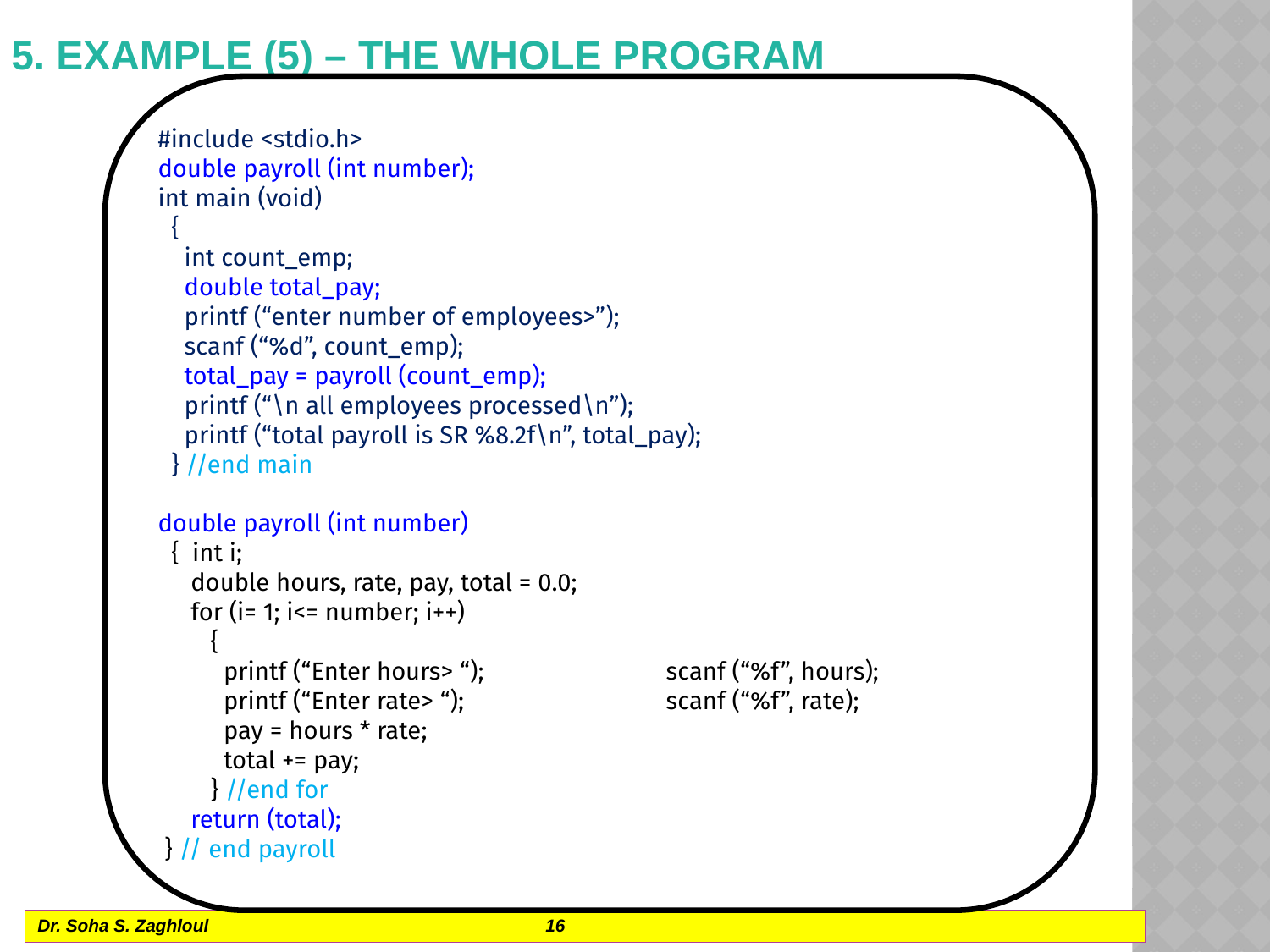

# 5. EXAMPLE (5) – the whole program

#include <stdio.h>
double payroll (int number);
int main (void)
  {
    int count_emp;
    double total_pay;
    printf (“enter number of employees>”);
    scanf (“%d”, count_emp);
    total_pay = payroll (count_emp);
    printf (“\n all employees processed\n”);
    printf (“total payroll is SR %8.2f\n”, total_pay);
  } //end main

double payroll (int number)
  {  int i;
     double hours, rate, pay, total = 0.0;
     for (i= 1; i<= number; i++)
        {
          printf (“Enter hours> “); 		scanf (“%f”, hours);
          printf (“Enter rate> “);		scanf (“%f”, rate);
          pay = hours * rate;
          total += pay;
        } //end for
     return (total);
 } // end payroll

Dr. Soha S. Zaghloul			16